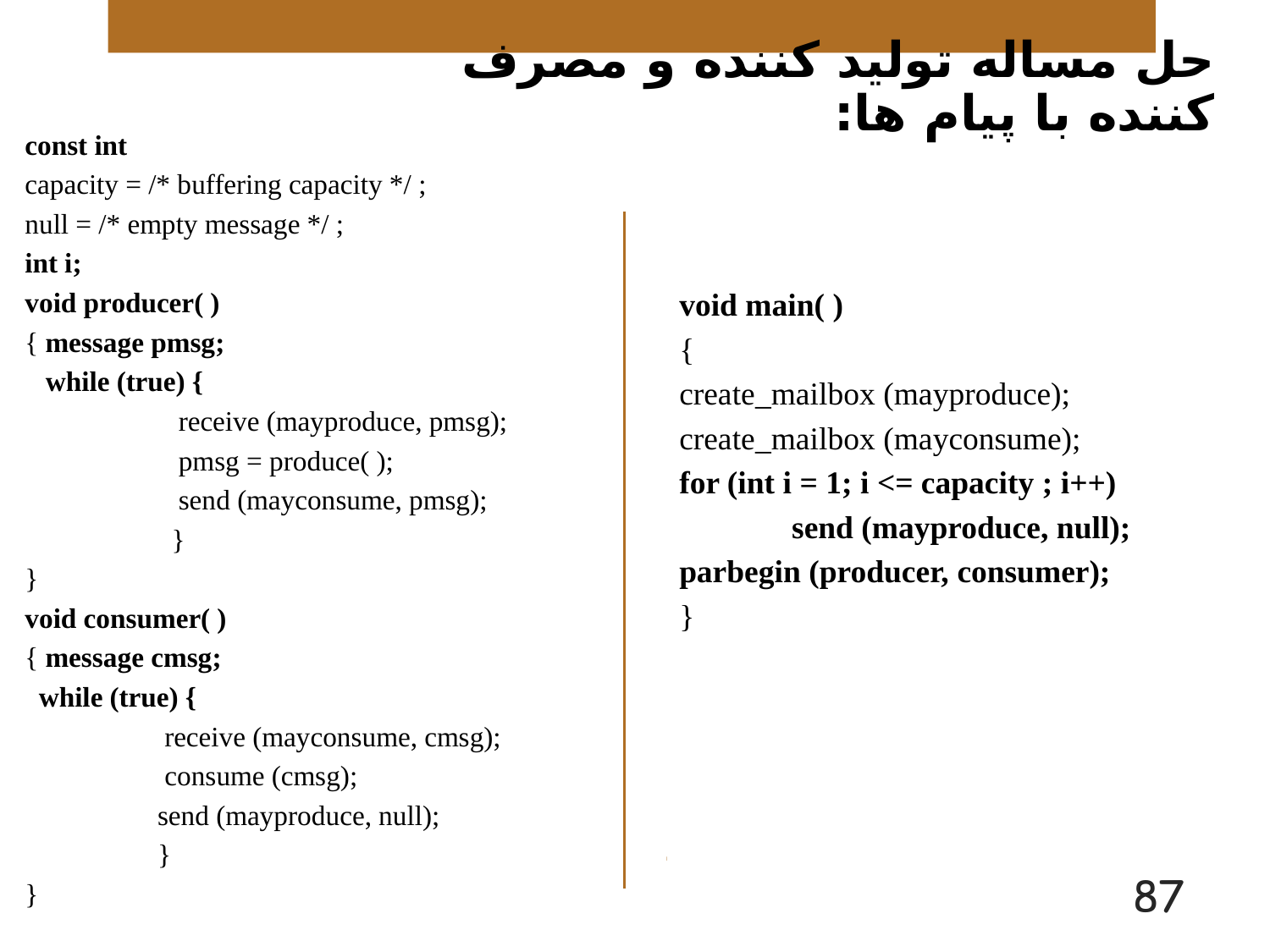

# حل مساله توليد کننده و مصرف کننده با پيام ها:
const int
capacity = /* buffering capacity */ ;
null = /* empty message */ ;
int i;
void producer( )
{ message pmsg;
   while (true) {
                      receive (mayproduce, pmsg);
                      pmsg = produce( );
                      send (mayconsume, pmsg);
                     }
}
void consumer( )
{ message cmsg;
  while (true) {
                    receive (mayconsume, cmsg);
                    consume (cmsg);
                   send (mayproduce, null);
                   }
}
void main( )
{
create_mailbox (mayproduce);
create_mailbox (mayconsume);
for (int i = 1; i <= capacity ; i++)
              send (mayproduce, null);
parbegin (producer, consumer);
}
87